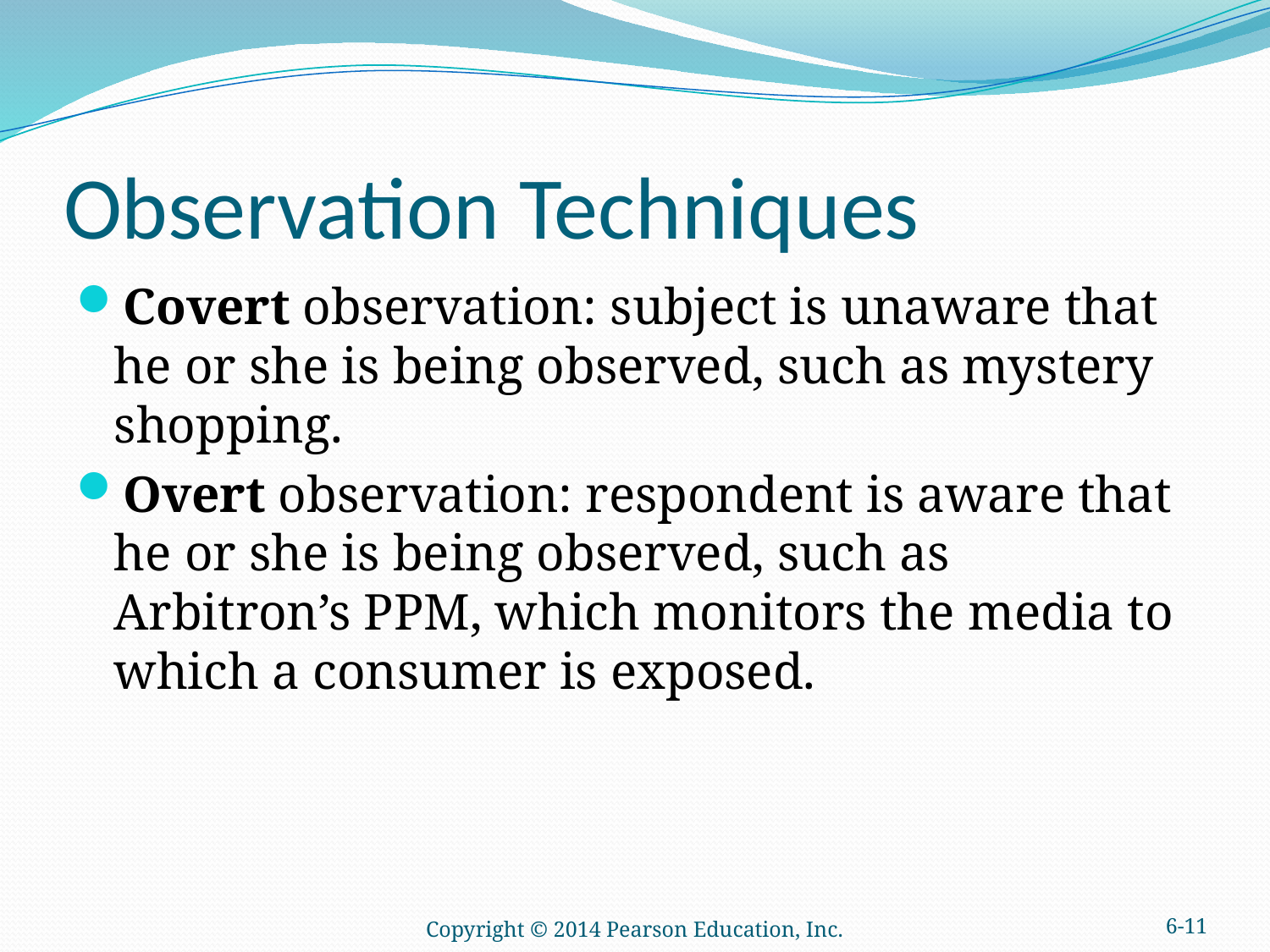

# Observation Techniques
Covert observation: subject is unaware that he or she is being observed, such as mystery shopping.
Overt observation: respondent is aware that he or she is being observed, such as Arbitron’s PPM, which monitors the media to which a consumer is exposed.